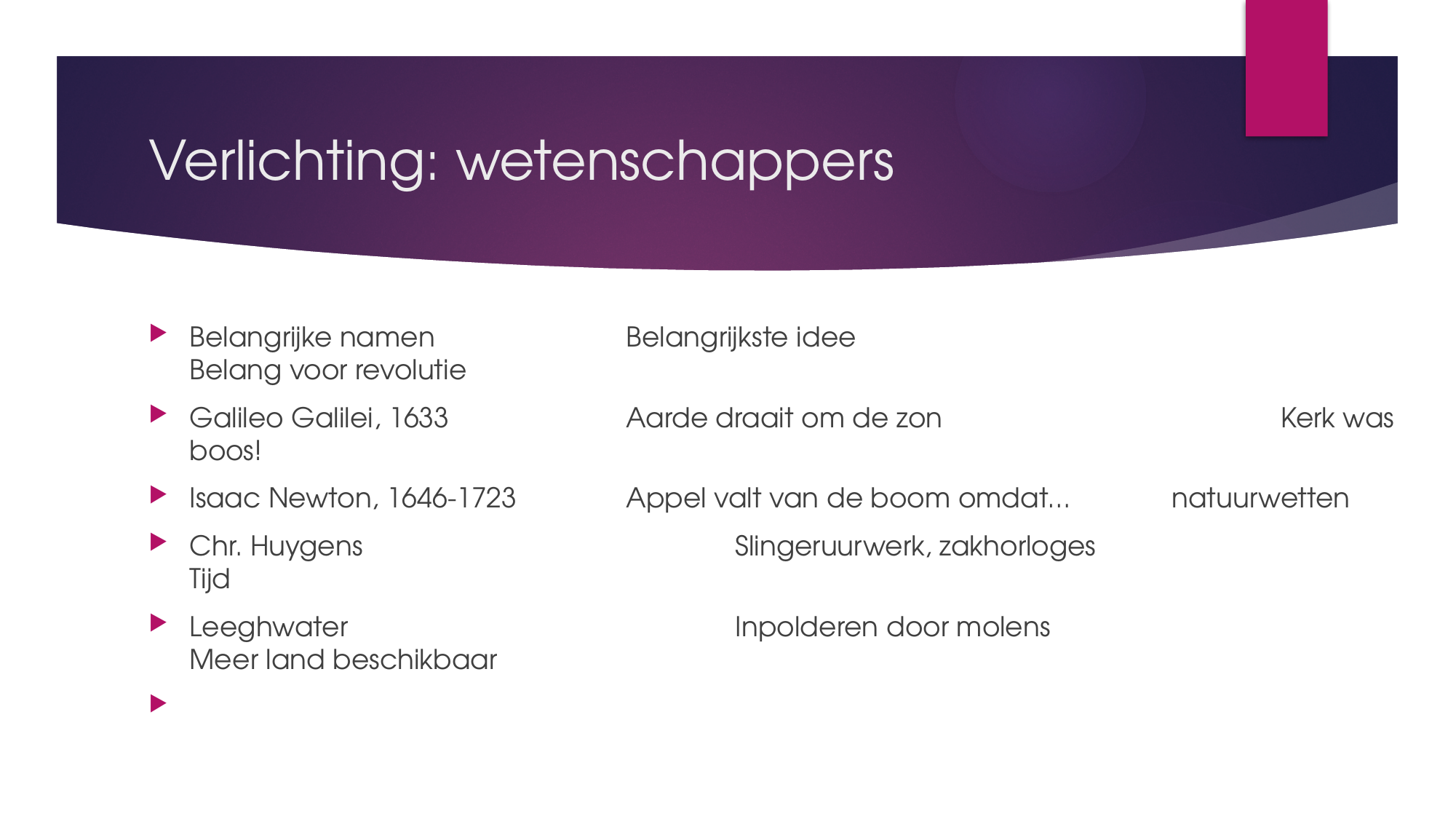

# Verlichting: wetenschappers
Belangrijke namen		Belangrijkste idee					Belang voor revolutie
Galileo Galilei, 1633		Aarde draait om de zon				Kerk was boos!
Isaac Newton, 1646-1723	Appel valt van de boom omdat…	natuurwetten
Chr. Huygens				Slingeruurwerk, zakhorloges			Tijd
Leeghwater				Inpolderen door molens				Meer land beschikbaar